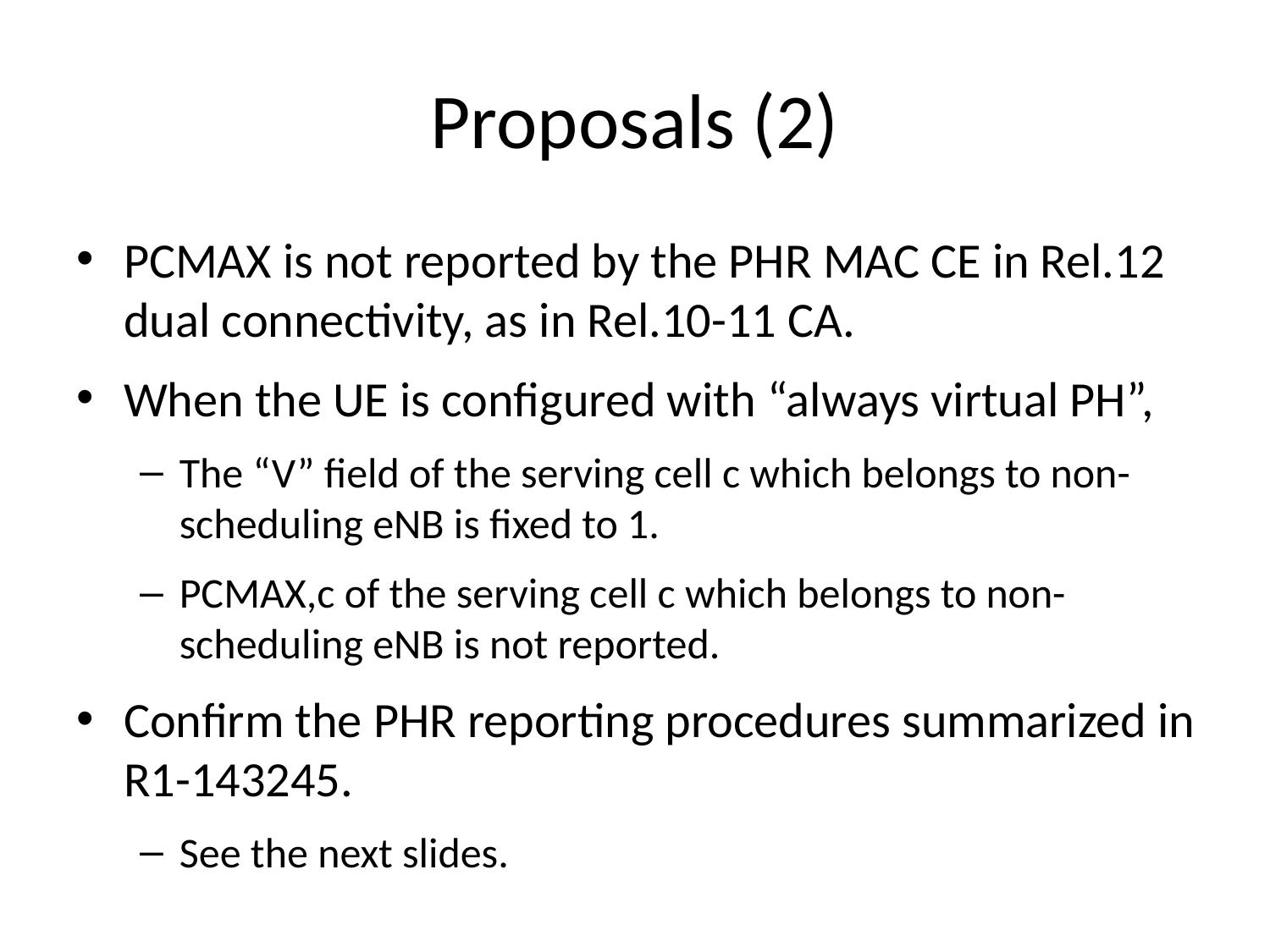

# Proposals (2)
PCMAX is not reported by the PHR MAC CE in Rel.12 dual connectivity, as in Rel.10-11 CA.
When the UE is configured with “always virtual PH”,
The “V” field of the serving cell c which belongs to non-scheduling eNB is fixed to 1.
PCMAX,c of the serving cell c which belongs to non-scheduling eNB is not reported.
Confirm the PHR reporting procedures summarized in R1-143245.
See the next slides.